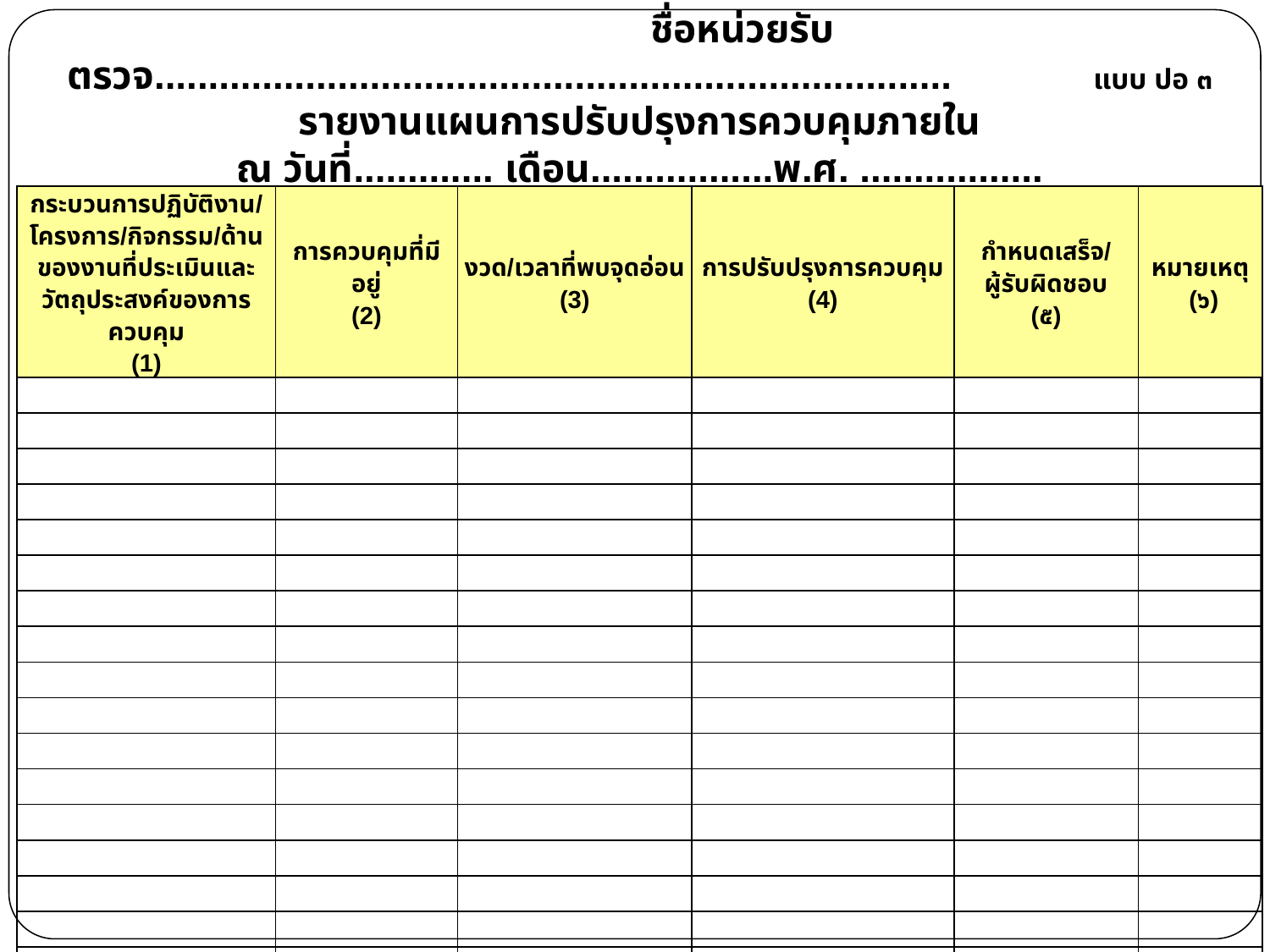

ชื่อหน่วยรับตรวจ..........................................................................             แบบ ปอ ๓
รายงานแผนการปรับปรุงการควบคุมภายใน
ณ วันที่............. เดือน.................พ.ศ. .................
| กระบวนการปฏิบัติงาน/โครงการ/กิจกรรม/ด้านของงานที่ประเมินและวัตถุประสงค์ของการควบคุม (1) | การควบคุมที่มีอยู่ (2) | งวด/เวลาที่พบจุดอ่อน (3) | การปรับปรุงการควบคุม (4) | กำหนดเสร็จ/ผู้รับผิดชอบ (๕) | หมายเหตุ (๖) |
| --- | --- | --- | --- | --- | --- |
|  |  |  |  |  |  |
|  |  |  |  |  |  |
|  |  |  |  |  |  |
|  |  |  |  |  |  |
|  |  |  |  |  |  |
|  |  |  |  |  |  |
|  |  |  |  |  |  |
|  |  |  |  |  |  |
|  |  |  |  |  |  |
|  |  |  |  |  |  |
|  |  |  |  |  |  |
|  |  |  |  |  |  |
|  |  |  |  |  |  |
|  |  |  |  |  |  |
|  |  |  |  |  |  |
|  |  |  |  |  |  |
|  |  |  |  |  |  |